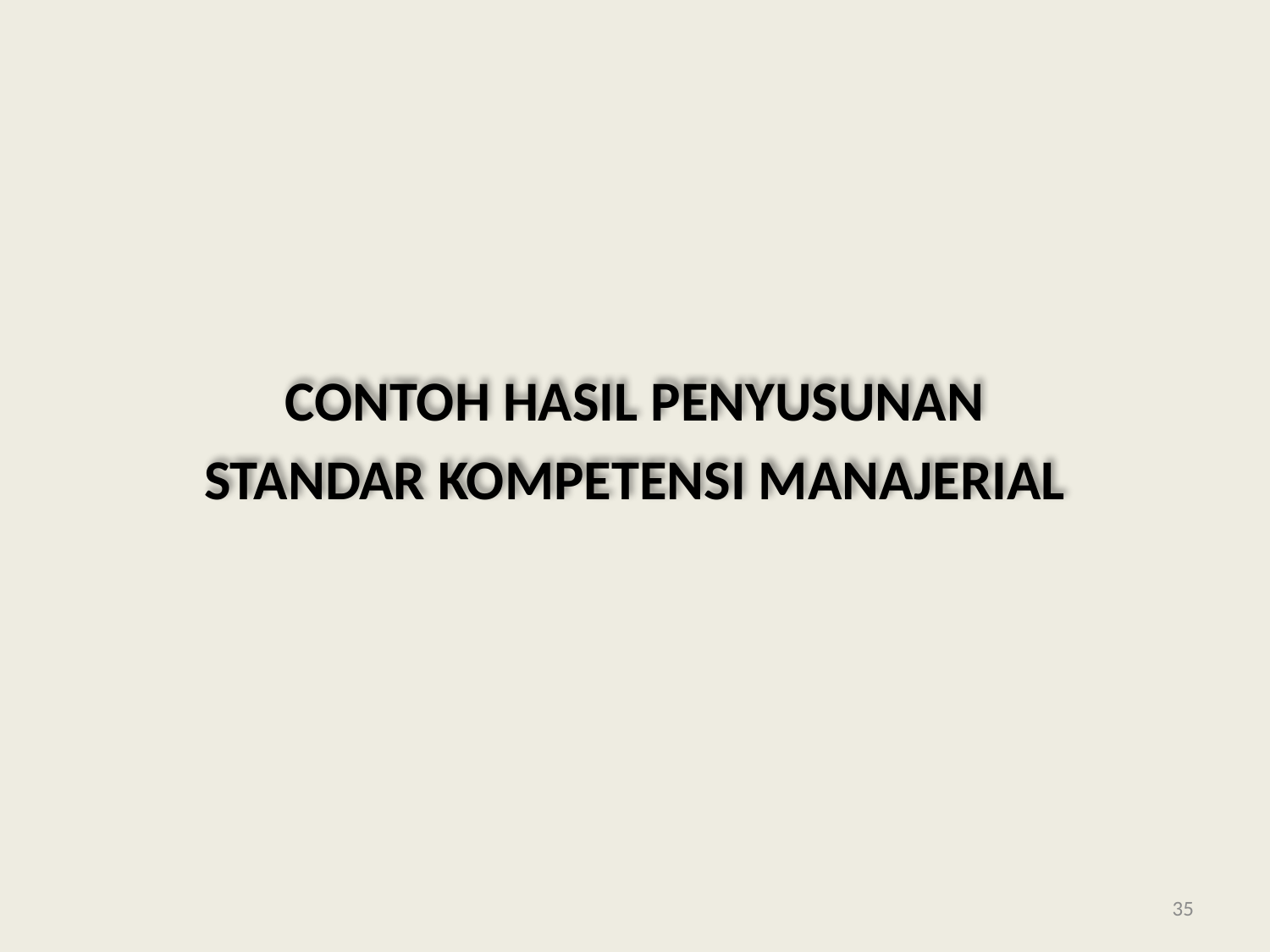

CONTOH HASIL PENYUSUNAN
STANDAR KOMPETENSI MANAJERIAL
35